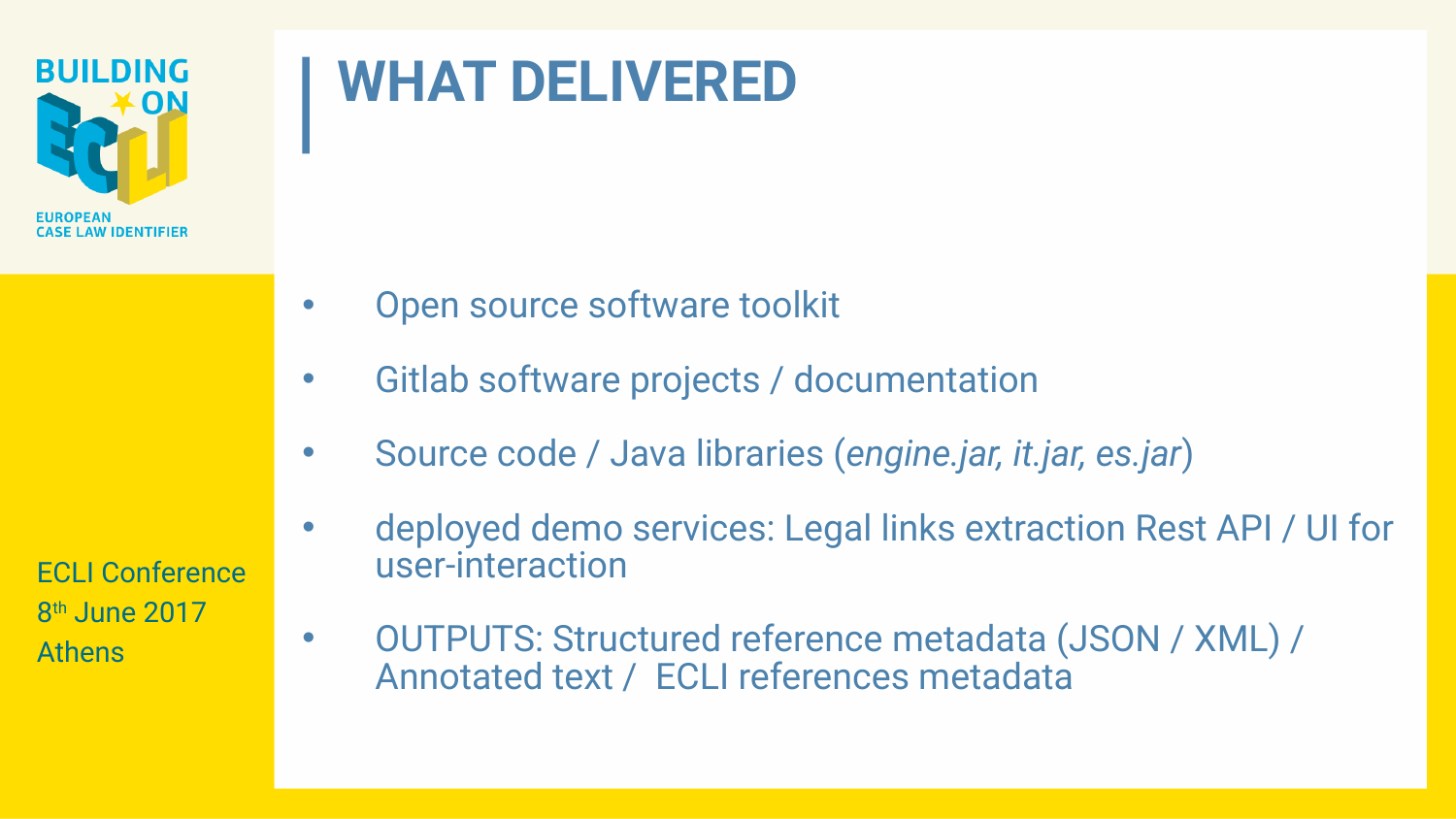

WHAT DELIVERED

Open source software toolkit
Gitlab software projects / documentation

Source code / Java libraries (engine.jar, it.jar, es.jar)

deployed demo services: Legal links extraction Rest API / UI for user-interaction

OUTPUTS: Structured reference metadata (JSON / XML) / Annotated text /  ECLI references metadata
ECLI Conference
8th June 2017
Athens